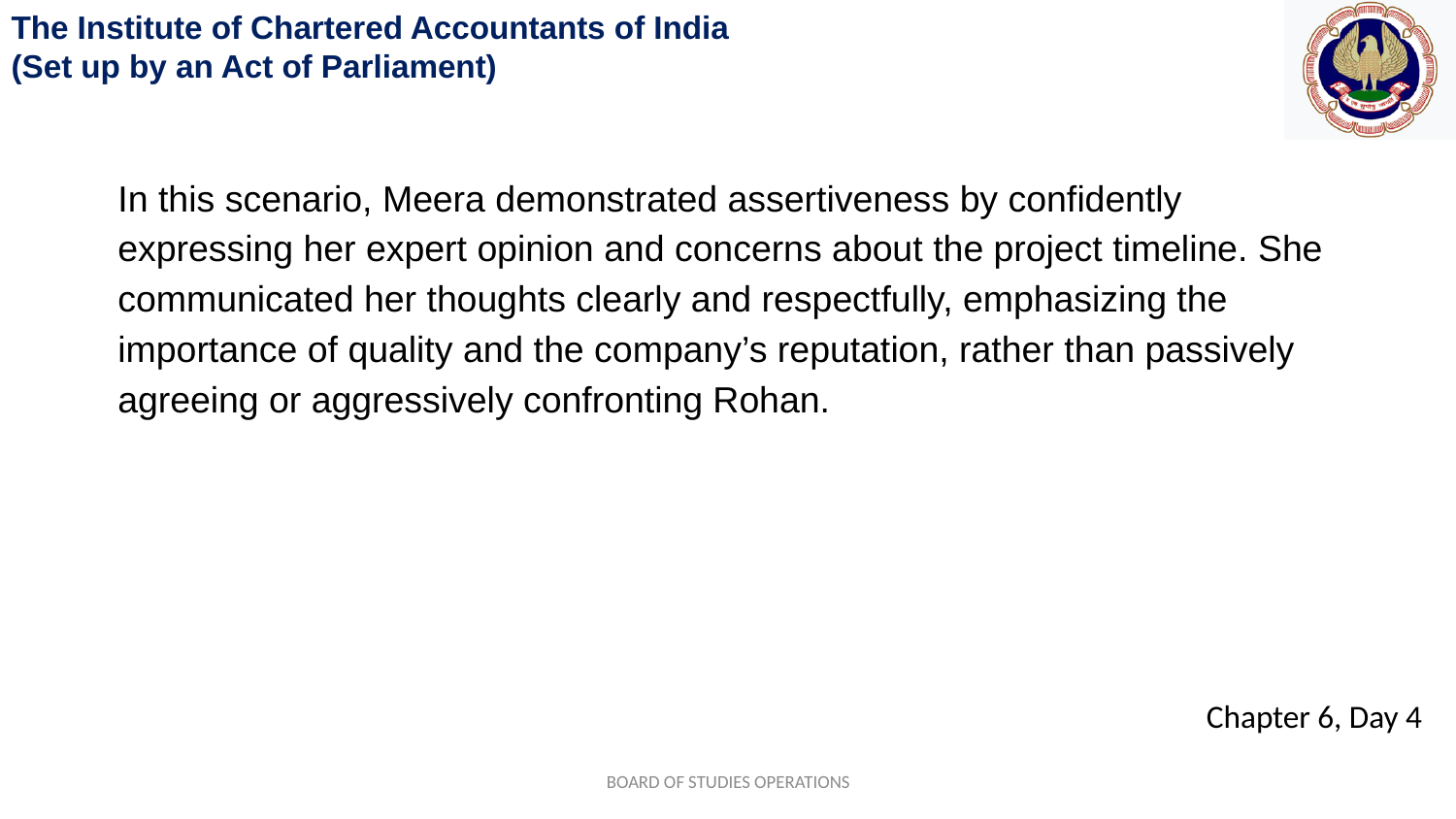

In this scenario, Meera demonstrated assertiveness by confidently expressing her expert opinion and concerns about the project timeline. She communicated her thoughts clearly and respectfully, emphasizing the importance of quality and the company’s reputation, rather than passively agreeing or aggressively confronting Rohan.
BOARD OF STUDIES OPERATIONS